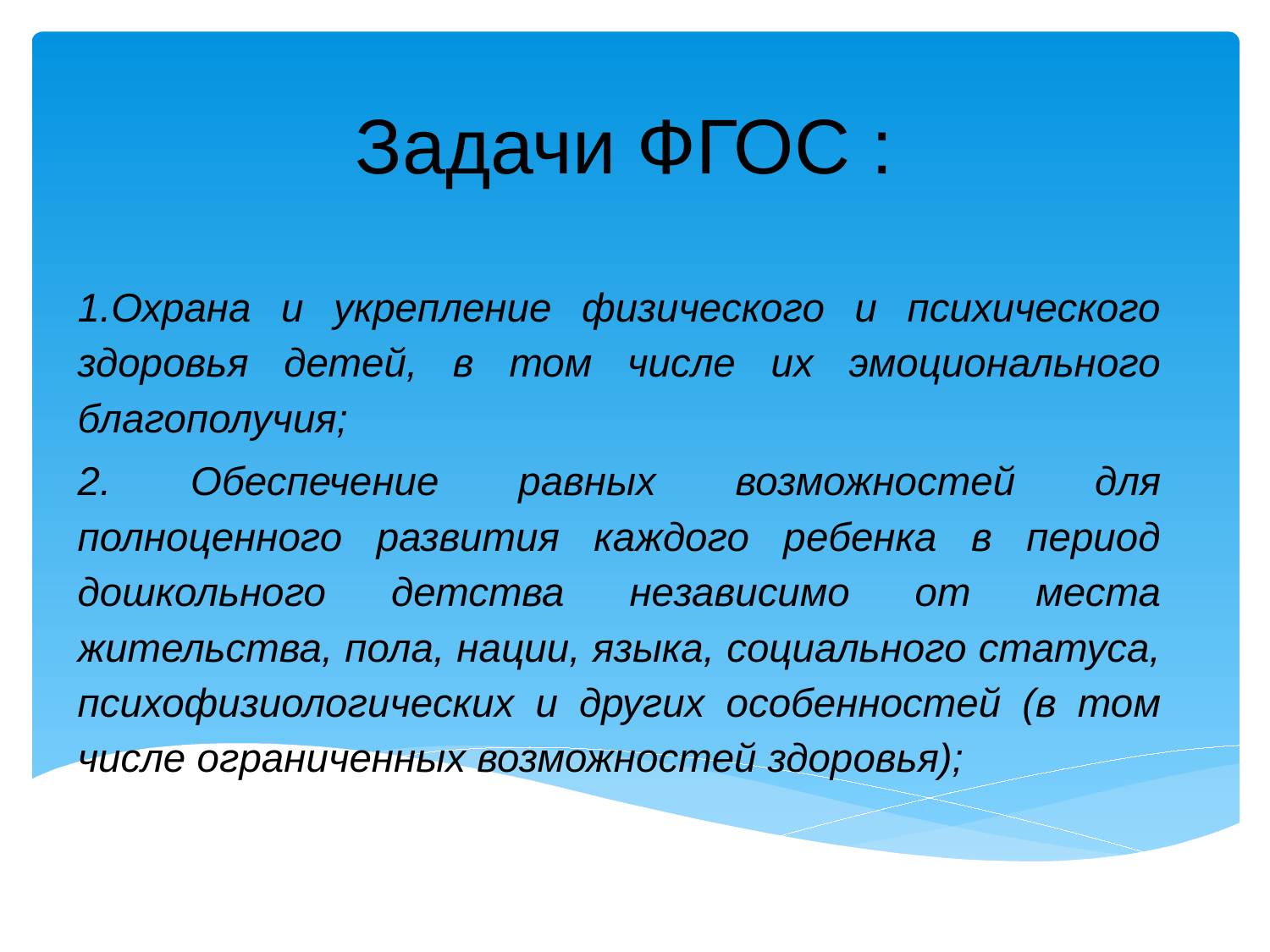

# Задачи ФГОС :

1.Охрана и укрепление физического и психического здоровья детей, в том числе их эмоционального благополучия;
2. Обеспечение равных возможностей для полноценного развития каждого ребенка в период дошкольного детства независимо от места жительства, пола, нации, языка, социального статуса, психофизиологических и других особенностей (в том числе ограниченных возможностей здоровья);